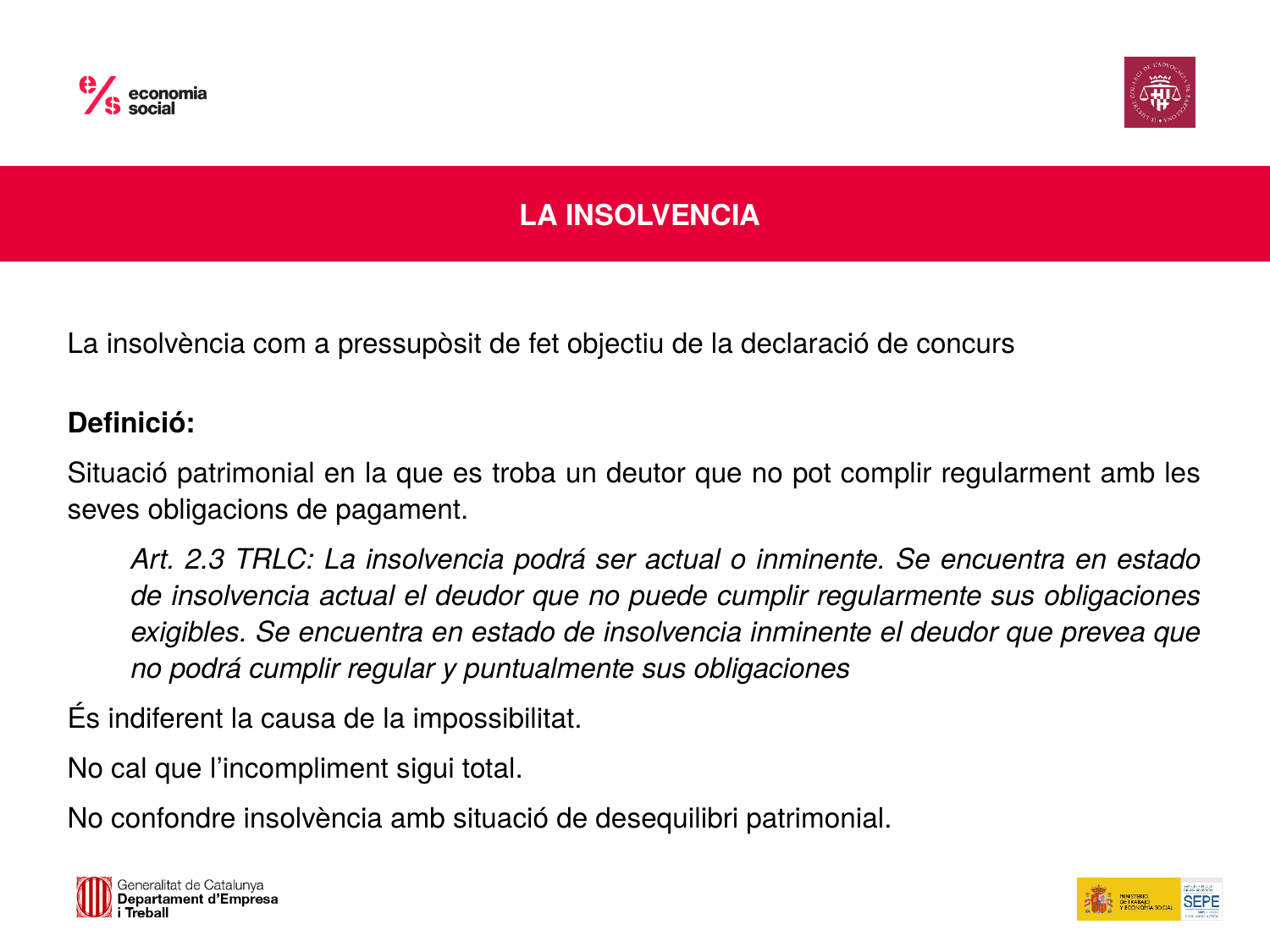

LA INSOLVENCIA
La insolvència com a pressupòsit de fet objectiu de la declaració de concurs
Definició:
Situació patrimonial en la que es troba un deutor que no pot complir regularment amb les seves obligacions de pagament.
Art. 2.3 TRLC: La insolvencia podrá ser actual o inminente. Se encuentra en estado de insolvencia actual el deudor que no puede cumplir regularmente sus obligaciones exigibles. Se encuentra en estado de insolvencia inminente el deudor que prevea que no podrá cumplir regular y puntualmente sus obligaciones
És indiferent la causa de la impossibilitat.
No cal que l’incompliment sigui total.
No confondre insolvència amb situació de desequilibri patrimonial.